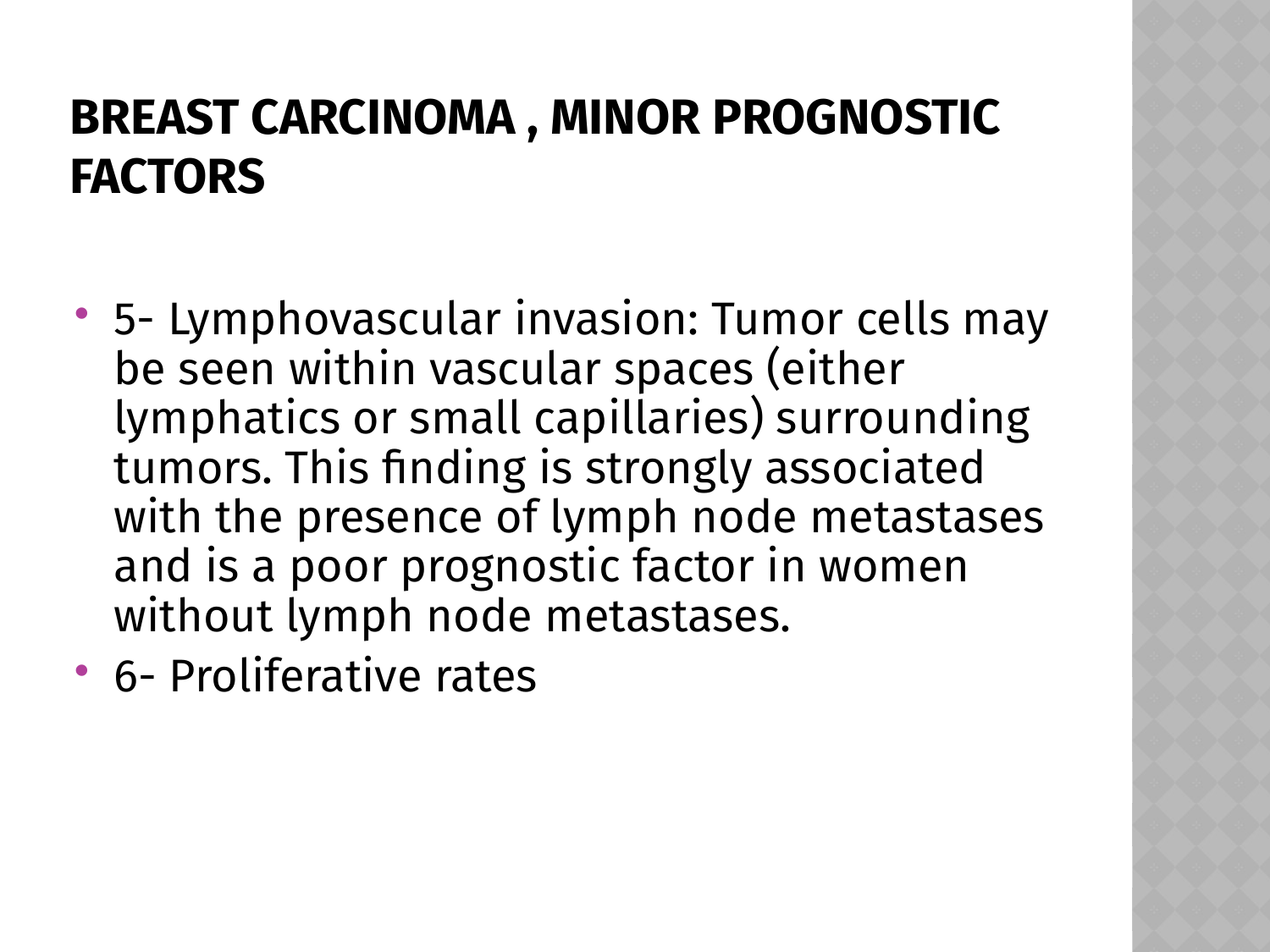

# Breast Carcinoma , Minor Prognostic Factors

5- Lymphovascular invasion: Tumor cells may be seen within vascular spaces (either lymphatics or small capillaries) surrounding tumors. This finding is strongly associated with the presence of lymph node metastases and is a poor prognostic factor in women without lymph node metastases.
6- Proliferative rates